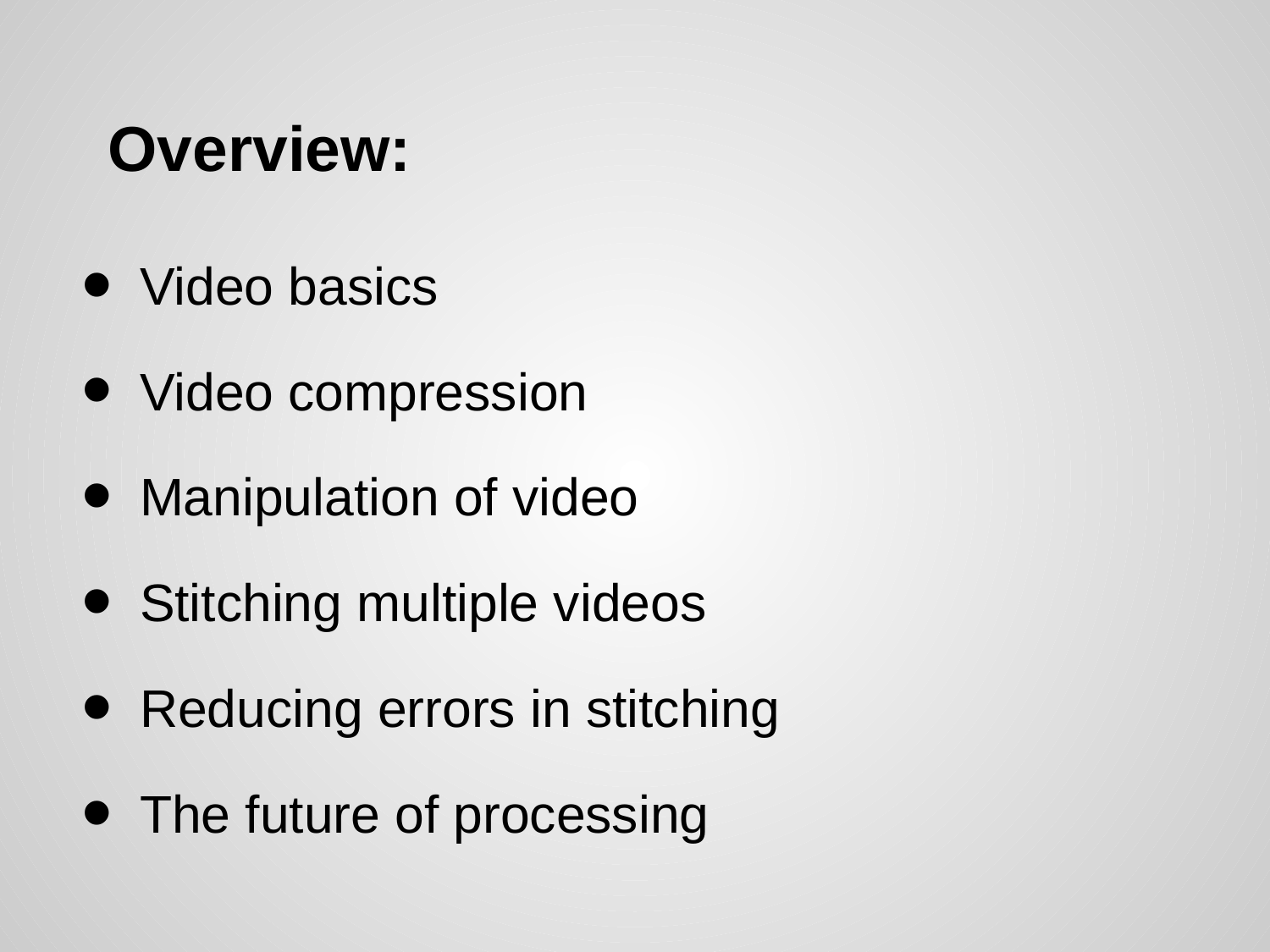

# Overview:
Video basics
Video compression
Manipulation of video
Stitching multiple videos
Reducing errors in stitching
The future of processing